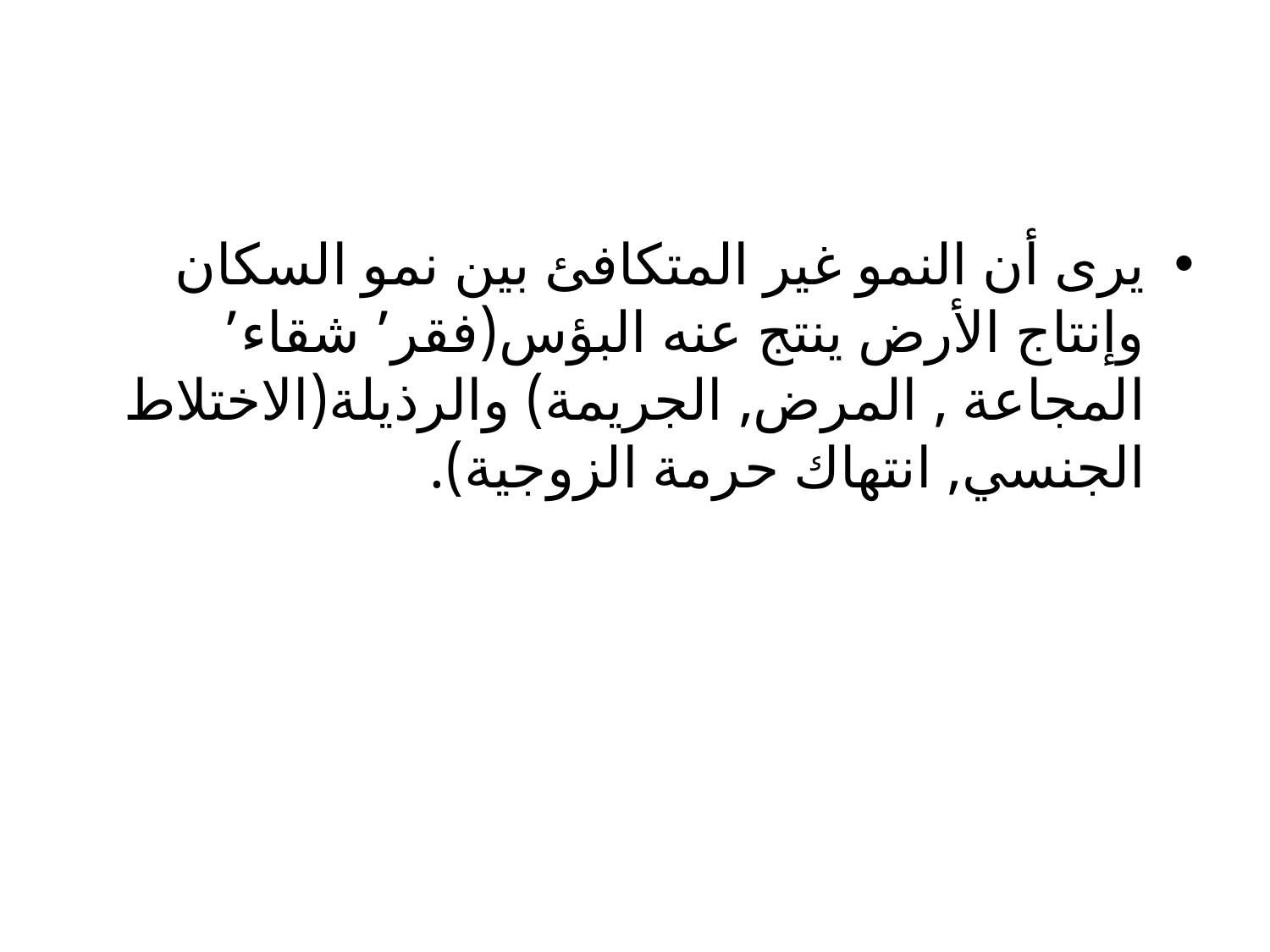

#
يرى أن النمو غير المتكافئ بين نمو السكان وإنتاج الأرض ينتج عنه البؤس(فقر’ شقاء’ المجاعة , المرض, الجريمة) والرذيلة(الاختلاط الجنسي, انتهاك حرمة الزوجية).